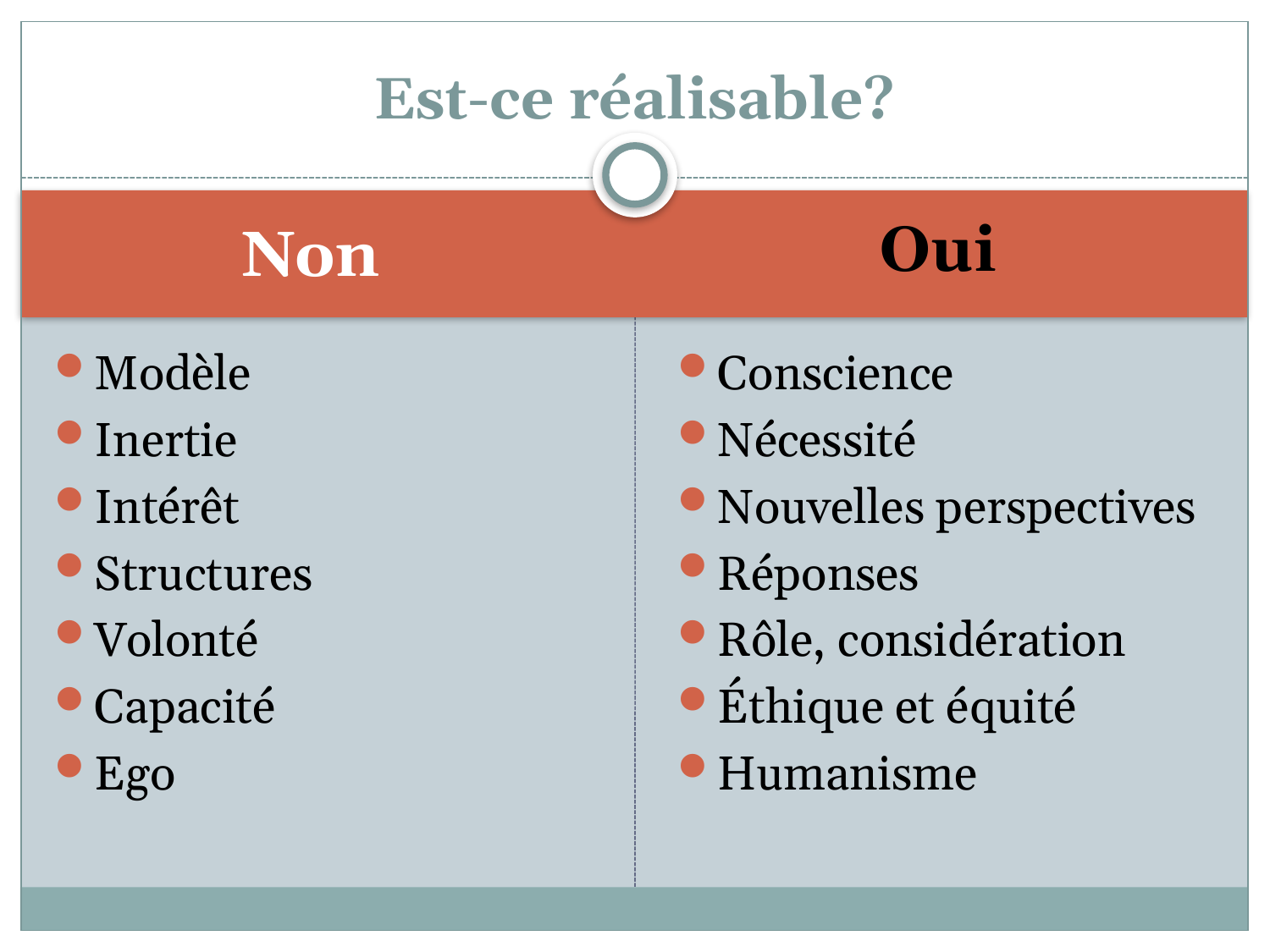

# Est-ce réalisable?
Oui
Non
Modèle
Inertie
Intérêt
Structures
Volonté
Capacité
Ego
Conscience
Nécessité
Nouvelles perspectives
Réponses
Rôle, considération
Éthique et équité
Humanisme